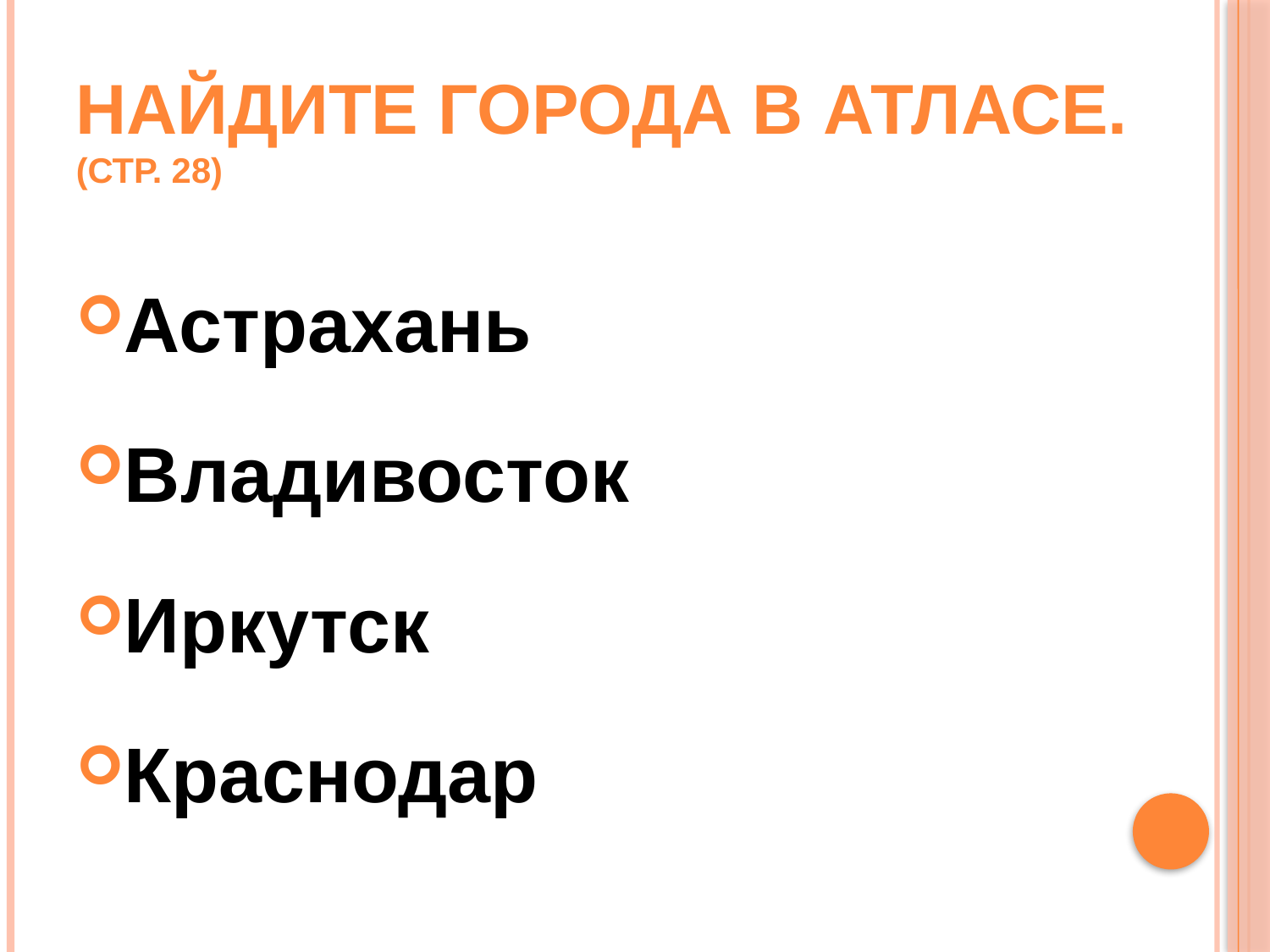

# Найдите города в атласе. (стр. 28)
Астрахань
Владивосток
Иркутск
Краснодар